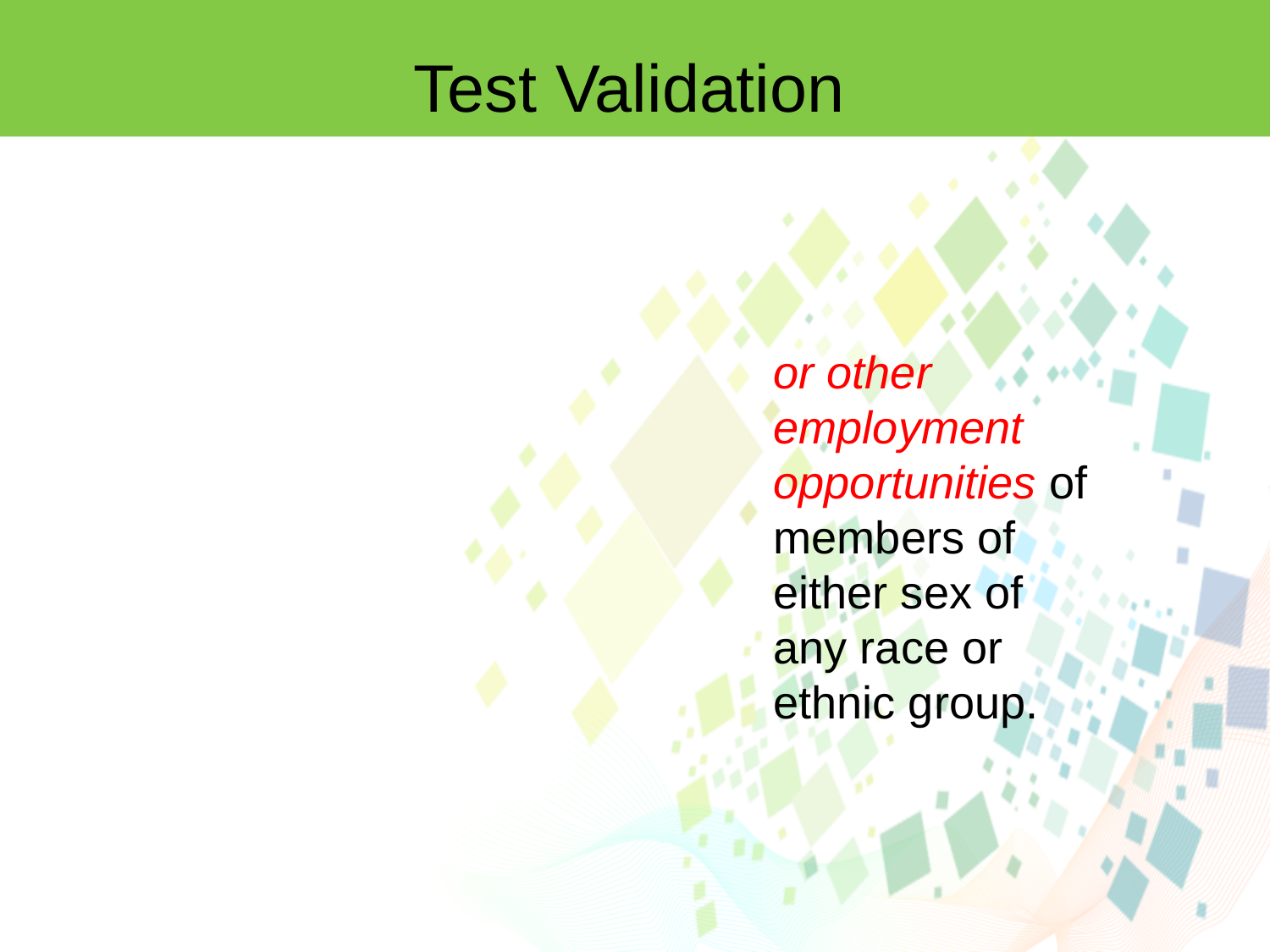

Test Validation
or other employment opportunities of members of either sex of any race or ethnic group.